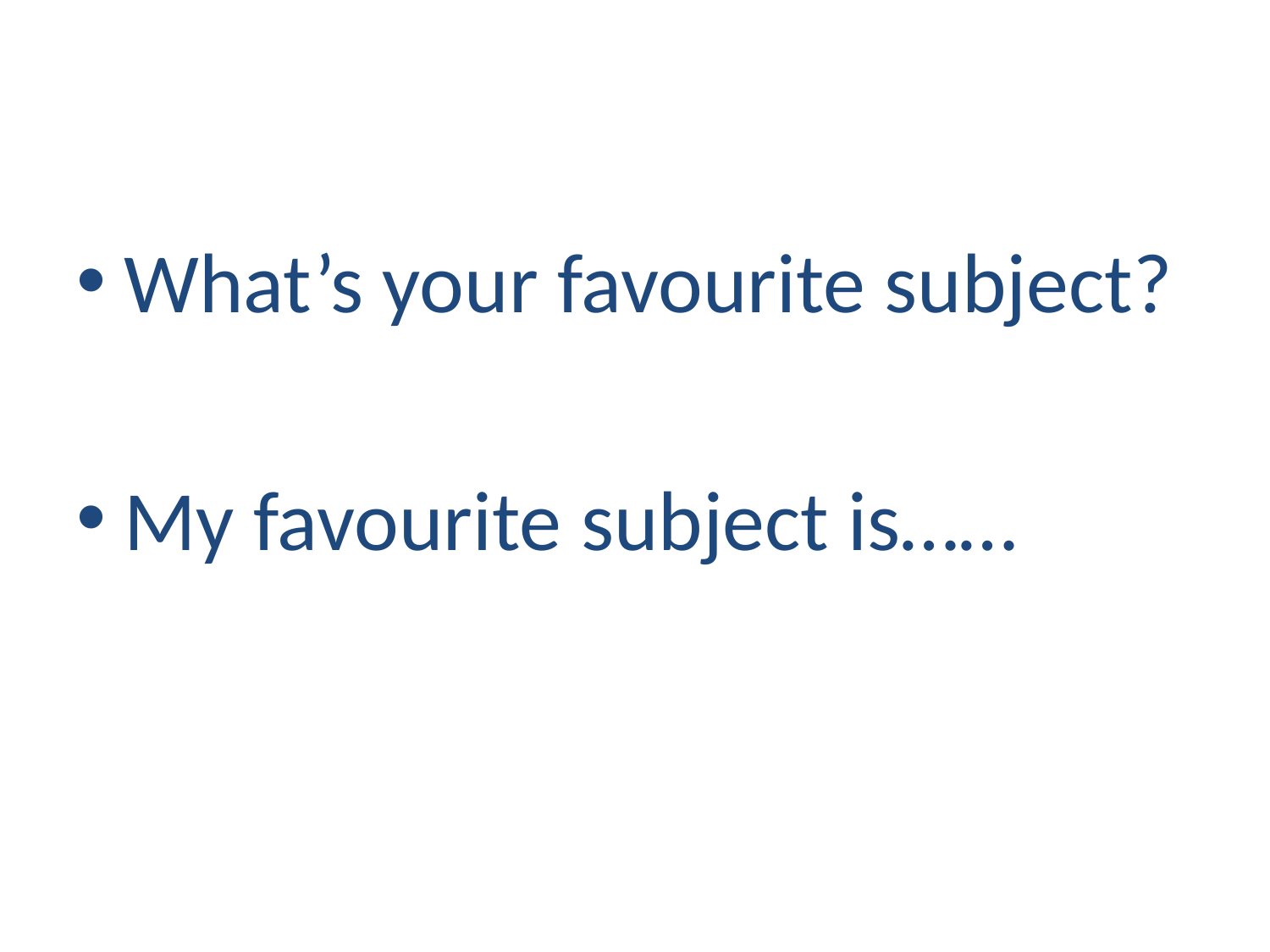

What’s your favourite subject?

My favourite subject is……